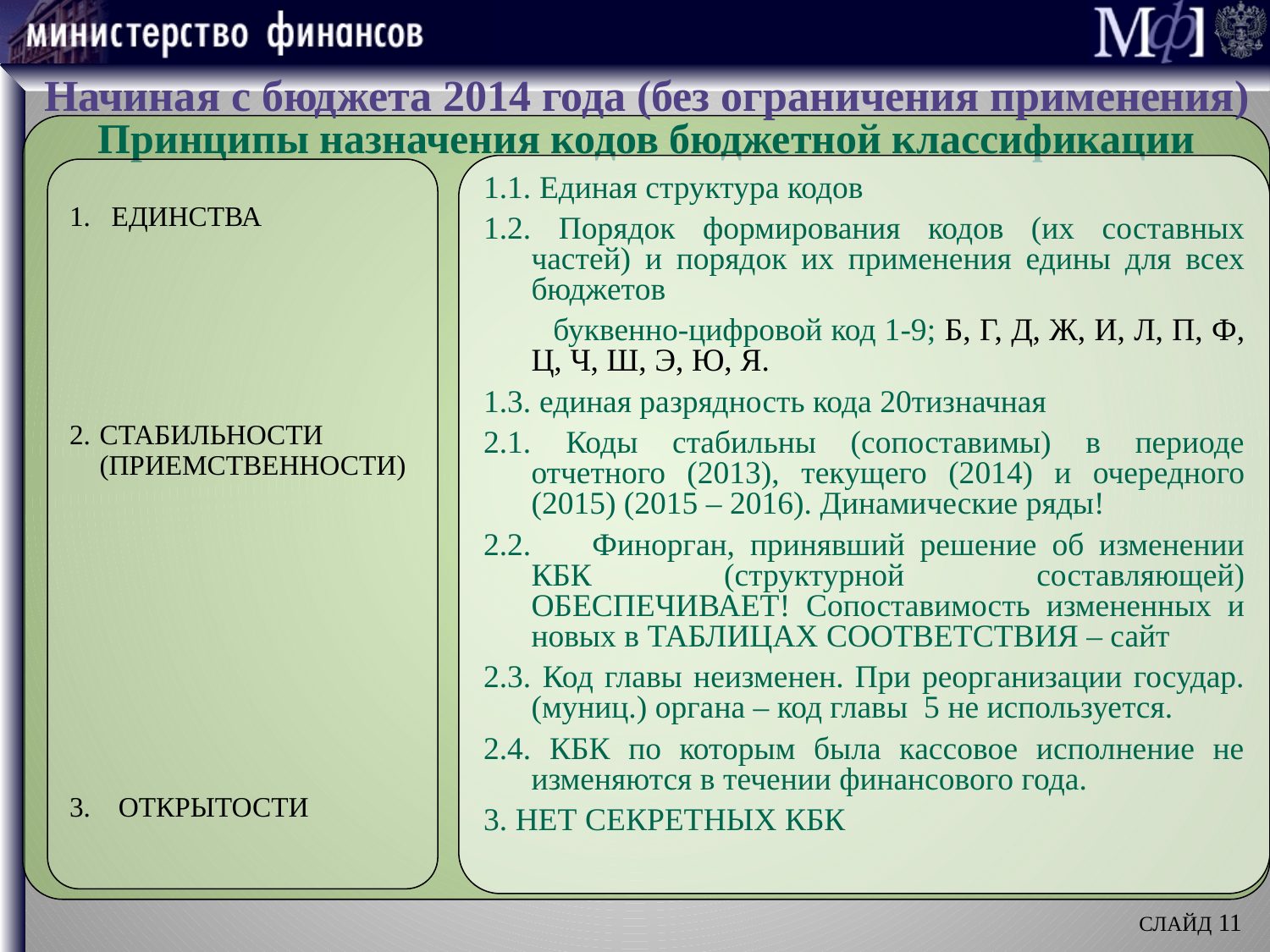

# Начиная с бюджета 2014 года (без ограничения применения)
Принципы назначения кодов бюджетной классификации
1.1. Единая структура кодов
1.2. Порядок формирования кодов (их составных частей) и порядок их применения едины для всех бюджетов
        буквенно-цифровой код 1-9; Б, Г, Д, Ж, И, Л, П, Ф, Ц, Ч, Ш, Э, Ю, Я.
1.3. единая разрядность кода 20тизначная
2.1. Коды стабильны (сопоставимы) в периоде отчетного (2013), текущего (2014) и очередного (2015) (2015 – 2016). Динамические ряды!
2.2.    Финорган, принявший решение об изменении КБК (структурной составляющей) ОБЕСПЕЧИВАЕТ! Сопоставимость измененных и новых в ТАБЛИЦАХ СООТВЕТСТВИЯ – сайт
2.3. Код главы неизменен. При реорганизации государ. (муниц.) органа – код главы  5 не используется.
2.4. КБК по которым была кассовое исполнение не изменяются в течении финансового года.
3. НЕТ СЕКРЕТНЫХ КБК

1.   ЕДИНСТВА

СТАБИЛЬНОСТИ (ПРИЕМСТВЕННОСТИ)

3.    ОТКРЫТОСТИ

СЛАЙД 11